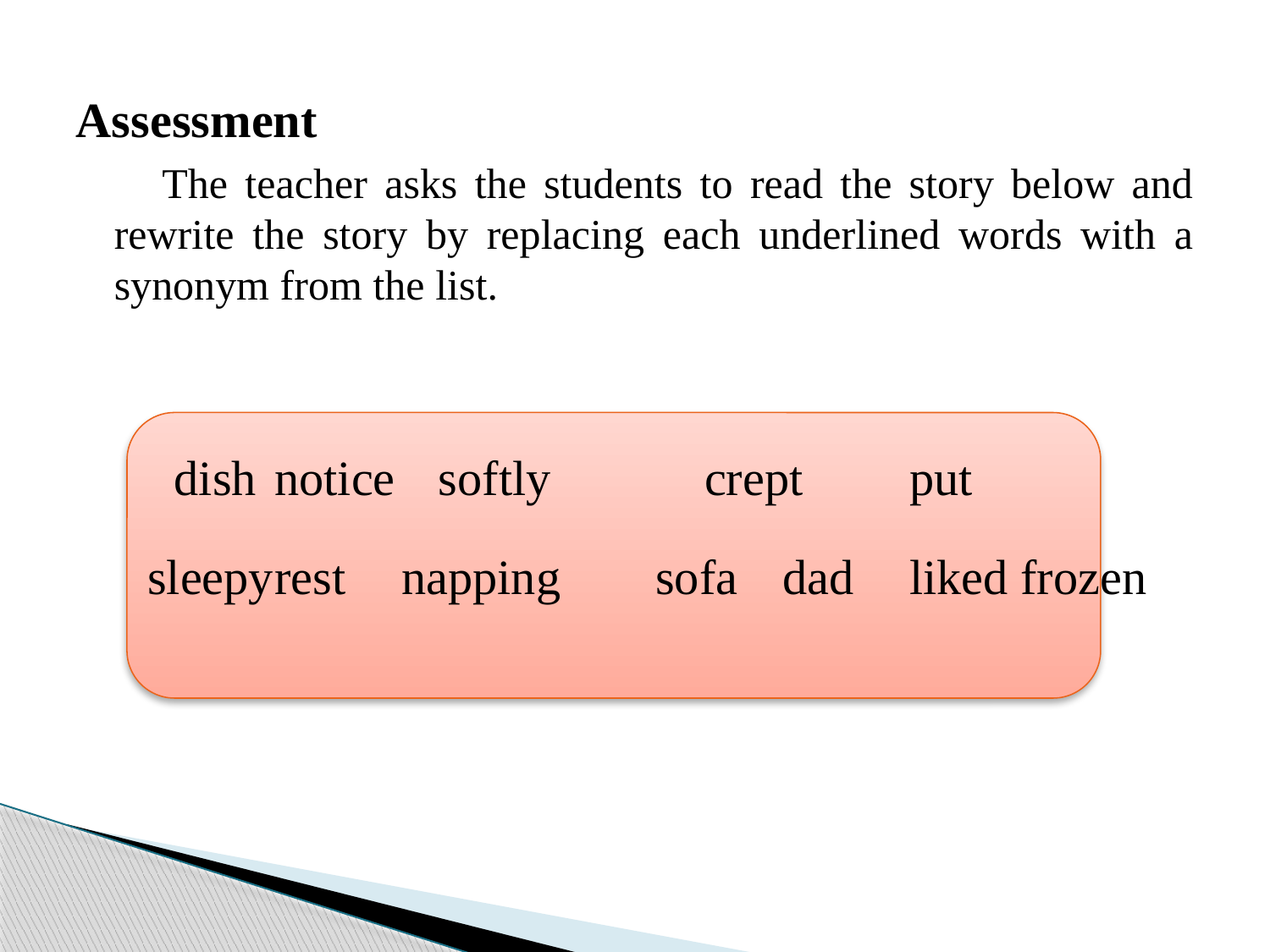

Assessment
     The teacher asks the students to read the story below and rewrite the story by replacing each underlined words with a synonym from the list.

        dish	notice	   softly	    crept	put
	sleepy	rest	napping	sofa	dad	liked frozen